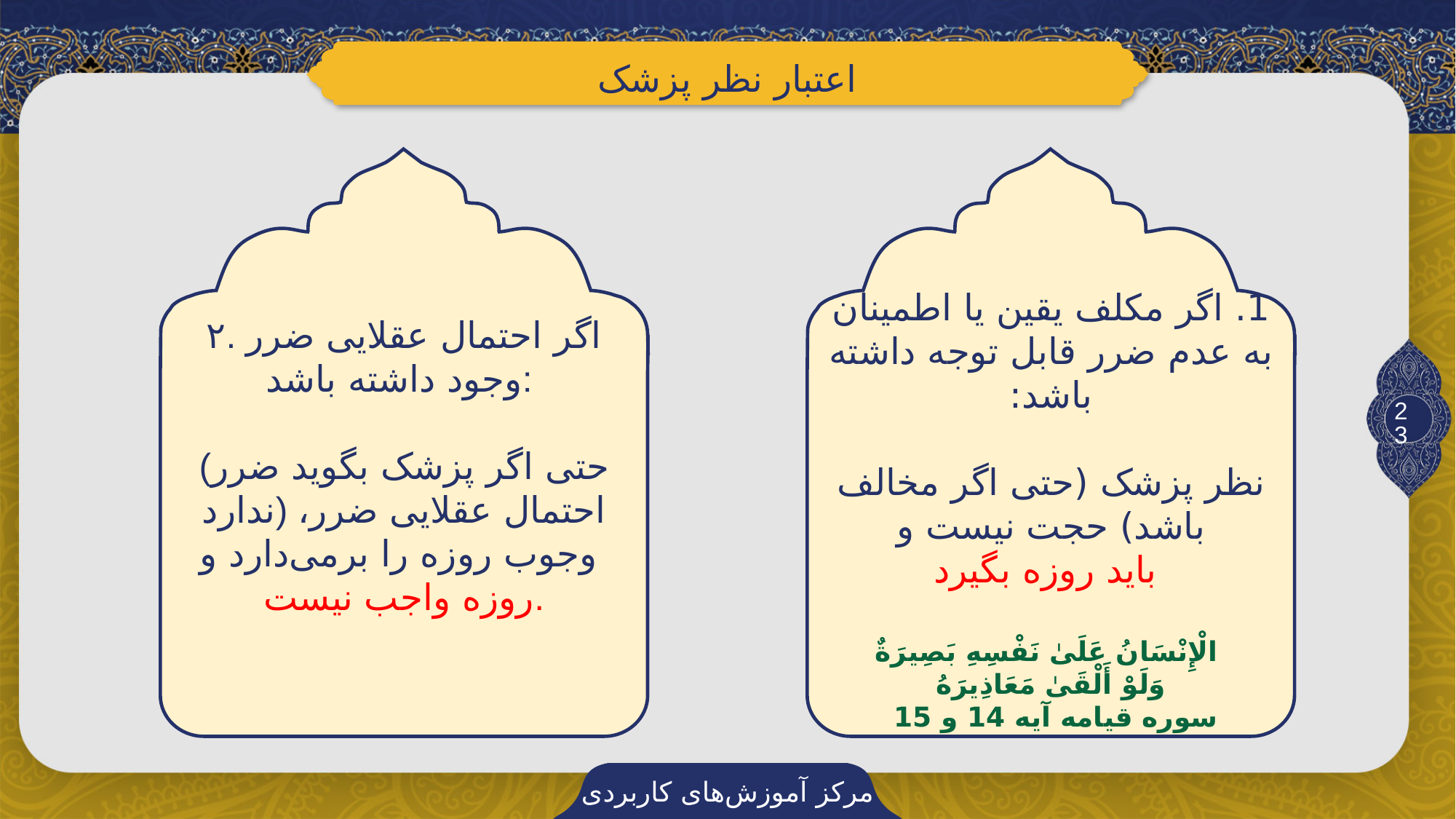

اعتبار نظر پزشک

۲. اگر احتمال عقلایی ضرر وجود داشته باشد:

(حتی اگر پزشک بگوید ضرر ندارد) احتمال عقلایی ضرر، وجوب روزه را برمی‌دارد و
روزه واجب نیست.

1. اگر مکلف یقین یا اطمینان به عدم ضرر قابل توجه داشته باشد:

نظر پزشک (حتی اگر مخالف باشد) حجت نیست و
 باید روزه بگیرد

 الْإِنْسَانُ عَلَىٰ نَفْسِهِ بَصِيرَةٌ
وَلَوْ أَلْقَىٰ مَعَاذِيرَهُ
سوره قیامه آیه 14 و 15
23
مرکز آموزش‌های کاربردی